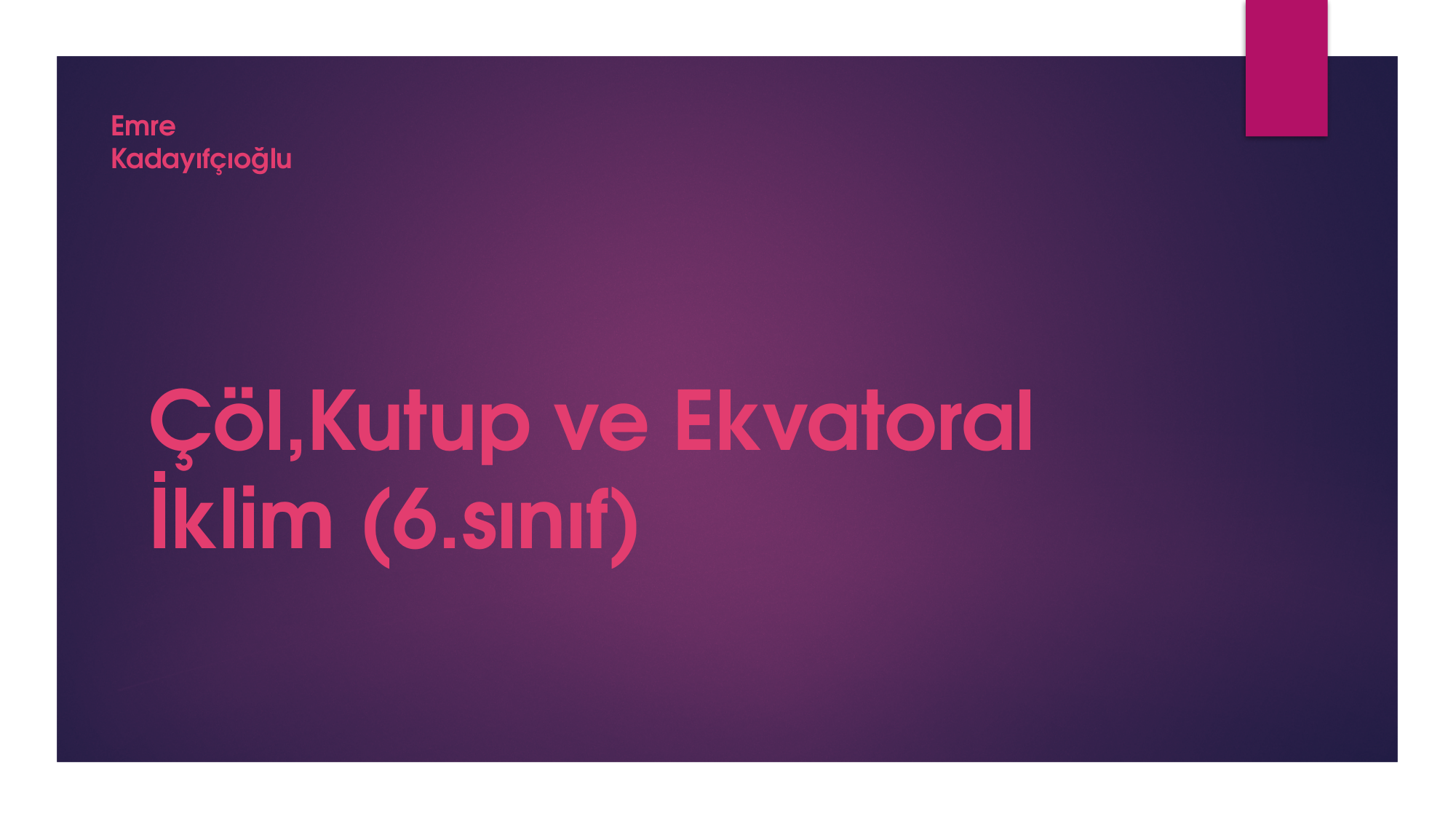

Emre Kadayıfçıoğlu
# Çöl,Kutup ve Ekvatoral İklim (6.sınıf)